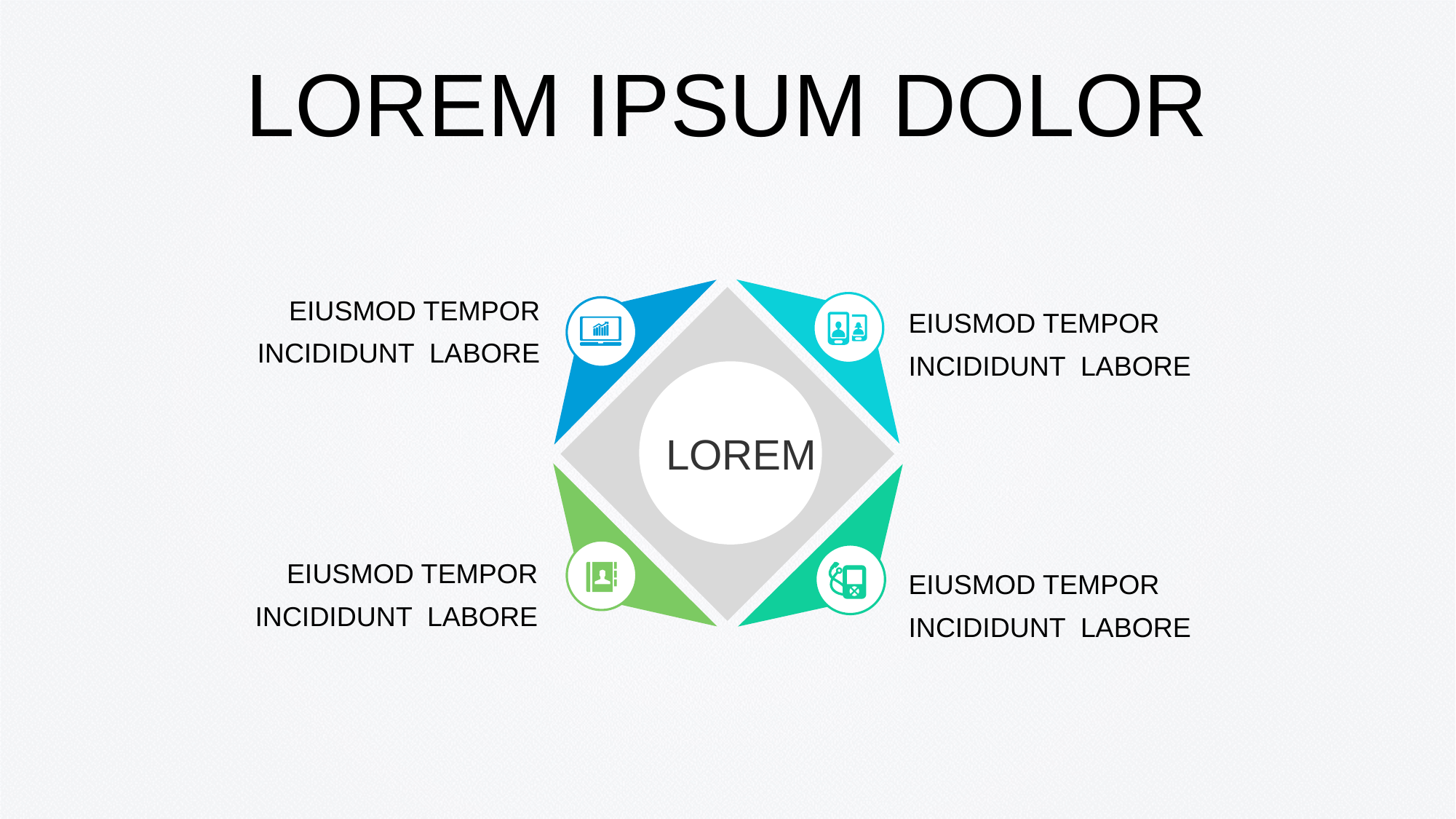

# LOREM IPSUM DOLOR
EIUSMOD TEMPOR INCIDIDUNT  LABORE

EIUSMOD TEMPOR INCIDIDUNT  LABORE

LOREM

EIUSMOD TEMPOR INCIDIDUNT  LABORE

EIUSMOD TEMPOR INCIDIDUNT  LABORE